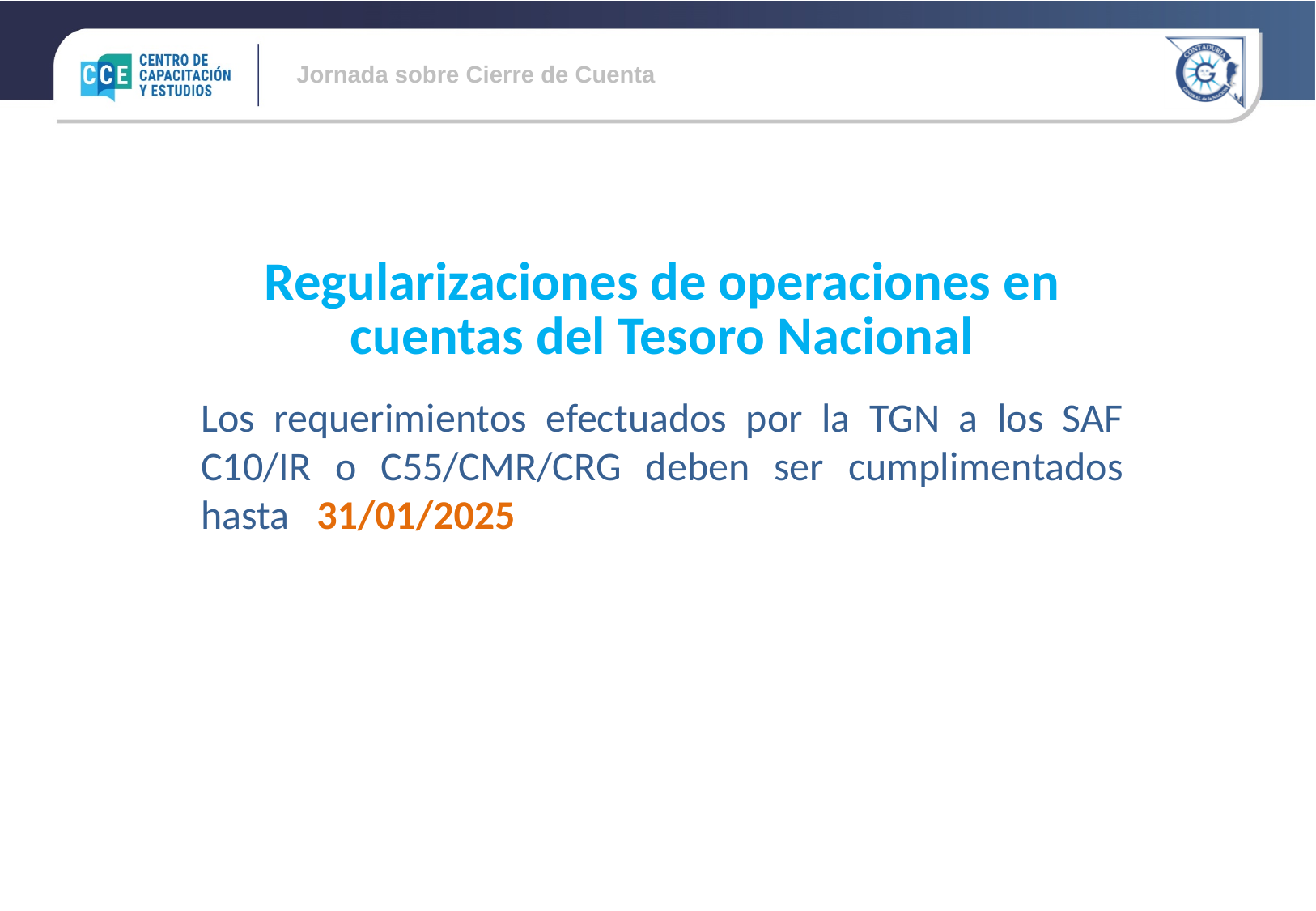

Regularizaciones de operaciones en cuentas del Tesoro Nacional

Los requerimientos efectuados por la TGN a los SAF C10/IR o C55/CMR/CRG deben ser cumplimentados hasta   31/01/2025